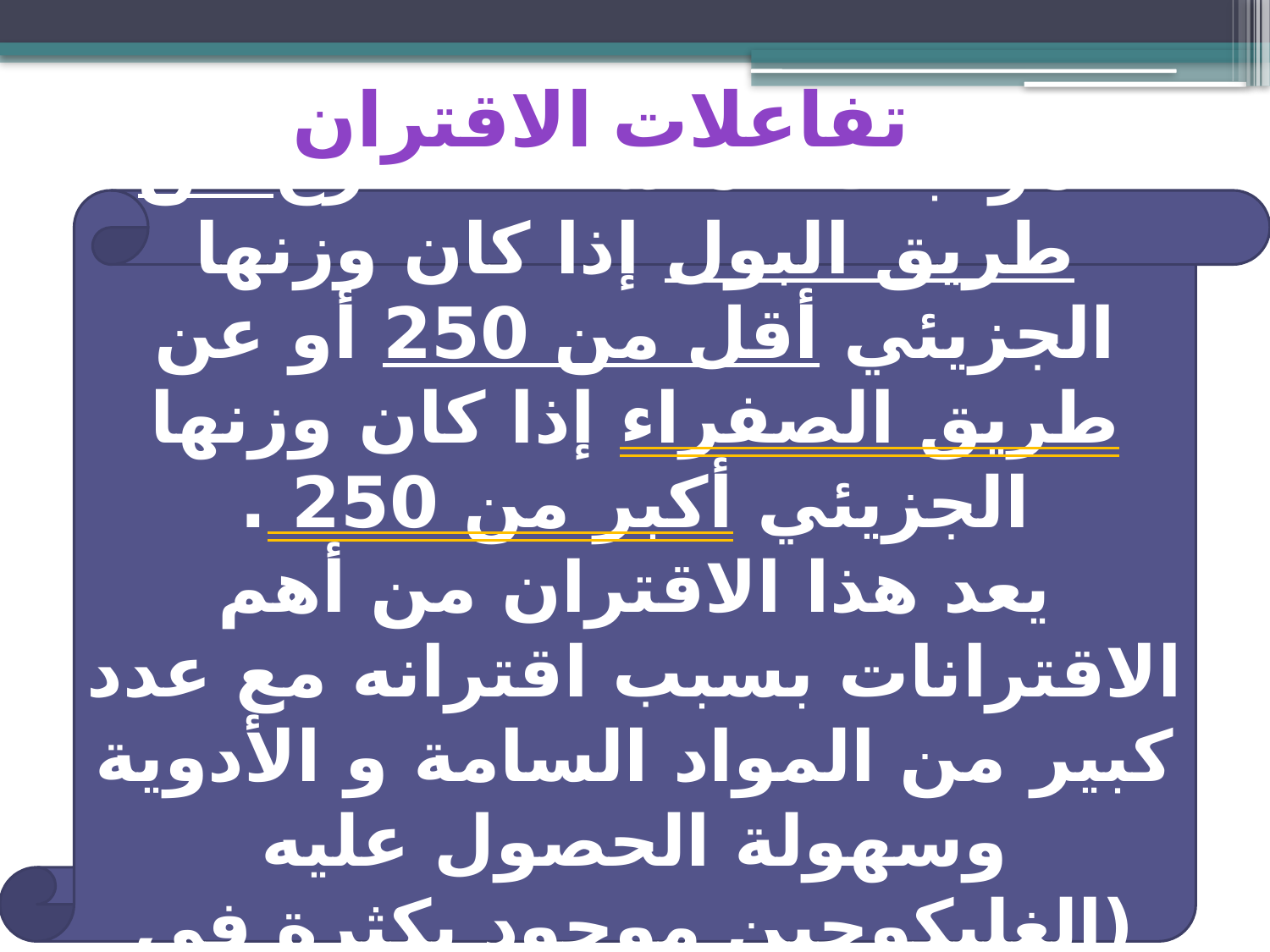

تفاعلات الاقتران
المركبات المتشكلة تطرح عن طريق البول إذا كان وزنها الجزيئي أقل من 250 أو عن طريق الصفراء إذا كان وزنها الجزيئي أكبر من 250 .
يعد هذا الاقتران من أهم الاقترانات بسبب اقترانه مع عدد كبير من المواد السامة و الأدوية وسهولة الحصول عليه (الغليكوجين موجود بكثرة في الجسم).
#